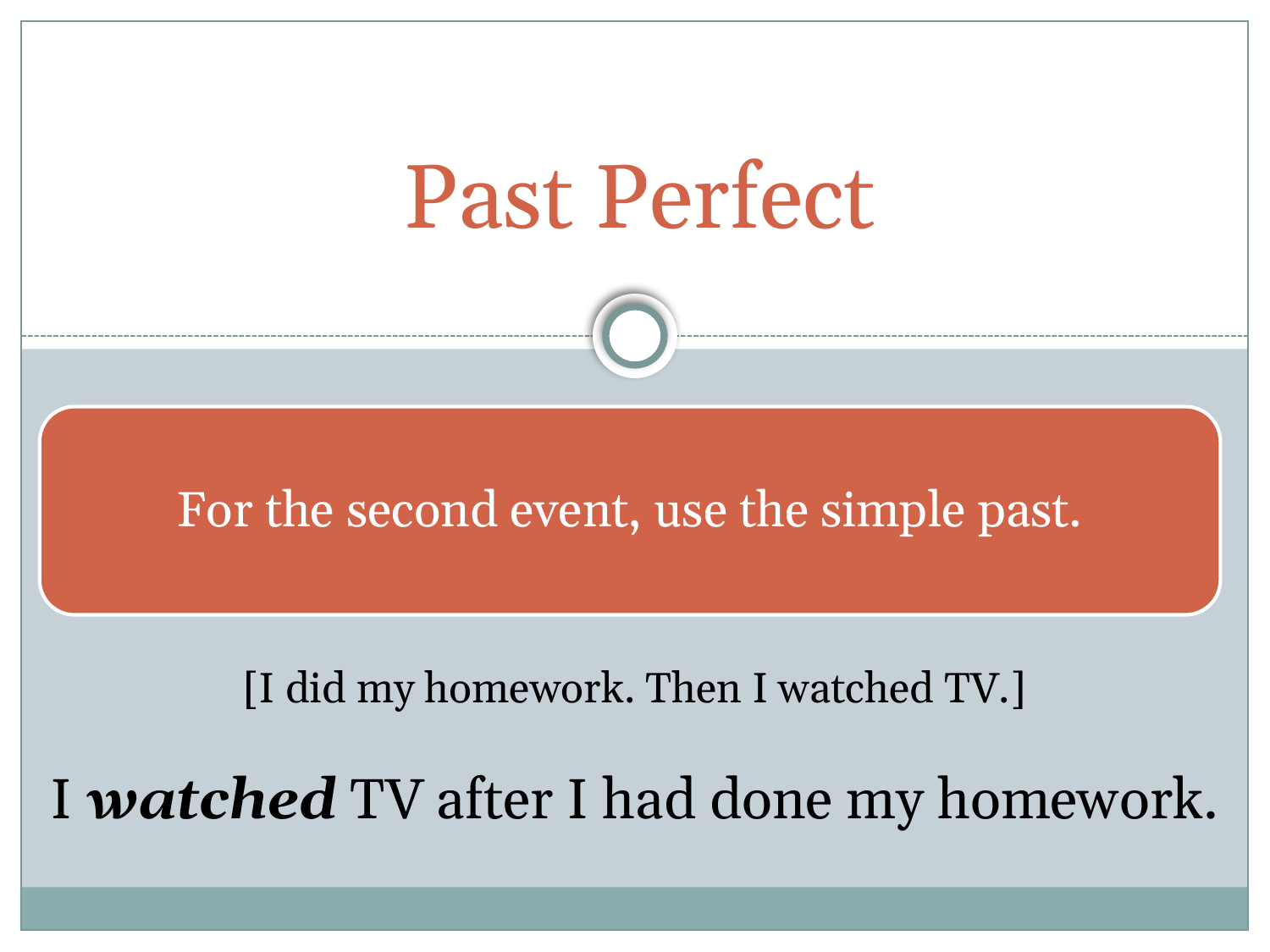

# Past Perfect
For the second event, use the simple past.
[I did my homework. Then I watched TV.]

I watched TV after I had done my homework.